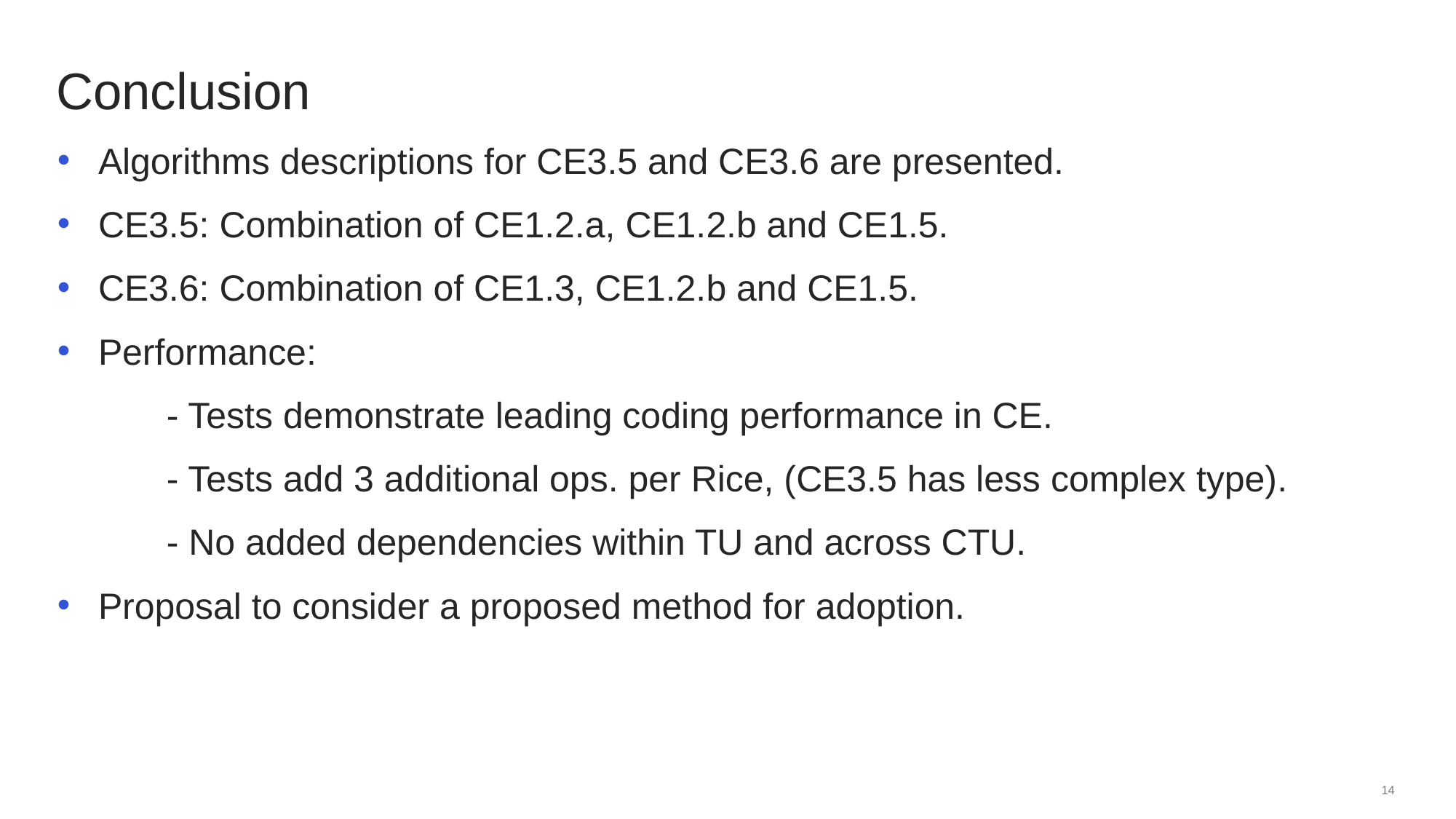

# Conclusion
Algorithms descriptions for CE3.5 and CE3.6 are presented.
CE3.5: Combination of CE1.2.a, CE1.2.b and CE1.5.
CE3.6: Combination of CE1.3, CE1.2.b and CE1.5.
Performance:
	- Tests demonstrate leading coding performance in CE.
	- Tests add 3 additional ops. per Rice, (CE3.5 has less complex type).
	- No added dependencies within TU and across CTU.
Proposal to consider a proposed method for adoption.